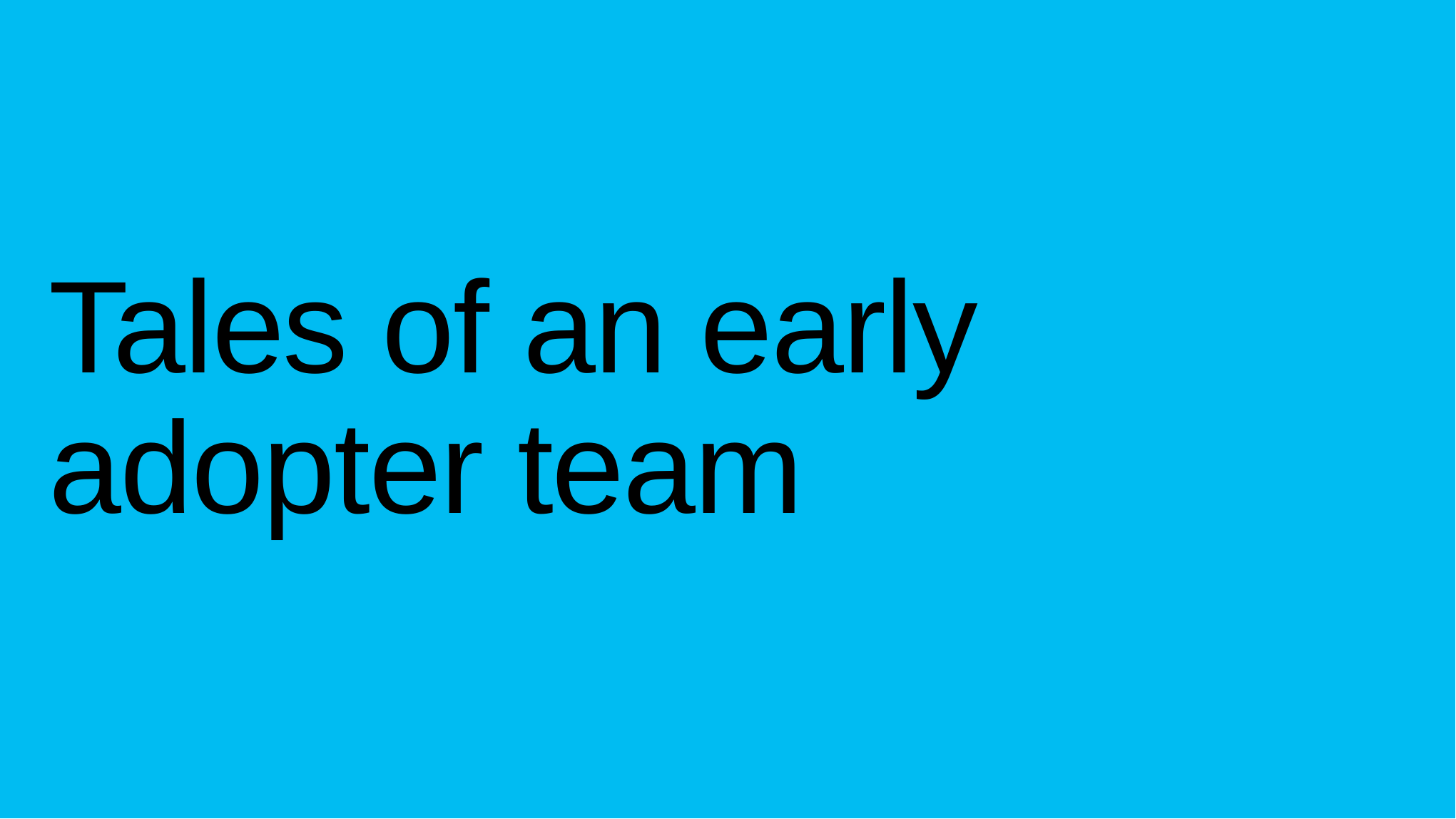

# Tales of an early adopter team